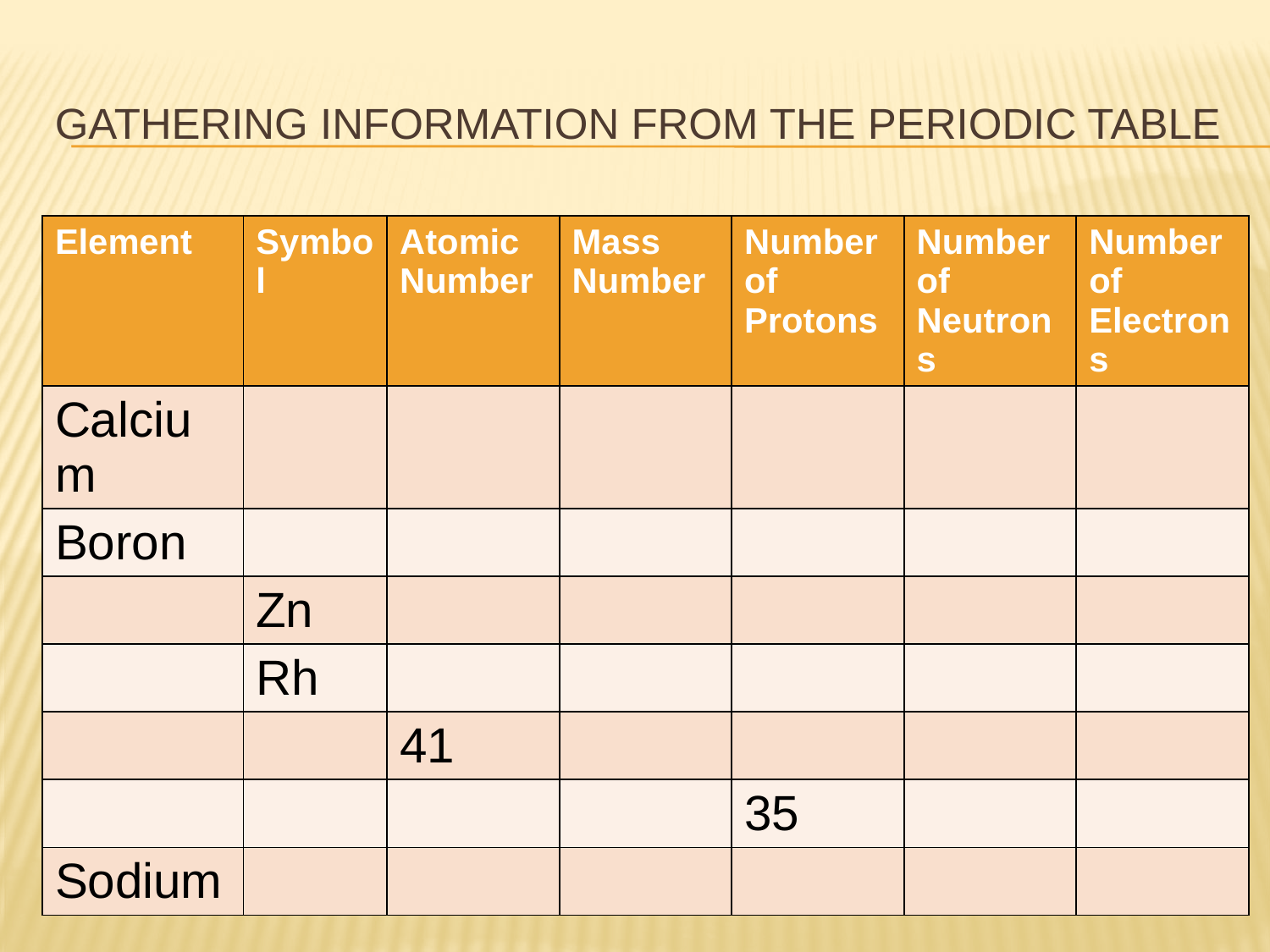

# Gathering Information from the periodic table
| Element | Symbol | Atomic Number | Mass Number | Number of Protons | Number of Neutrons | Number of Electrons |
| --- | --- | --- | --- | --- | --- | --- |
| Calcium |  |  |  |  |  |  |
| Boron |  |  |  |  |  |  |
|  | Zn |  |  |  |  |  |
|  | Rh |  |  |  |  |  |
|  |  | 41 |  |  |  |  |
|  |  |  |  | 35 |  |  |
| Sodium |  |  |  |  |  |  |